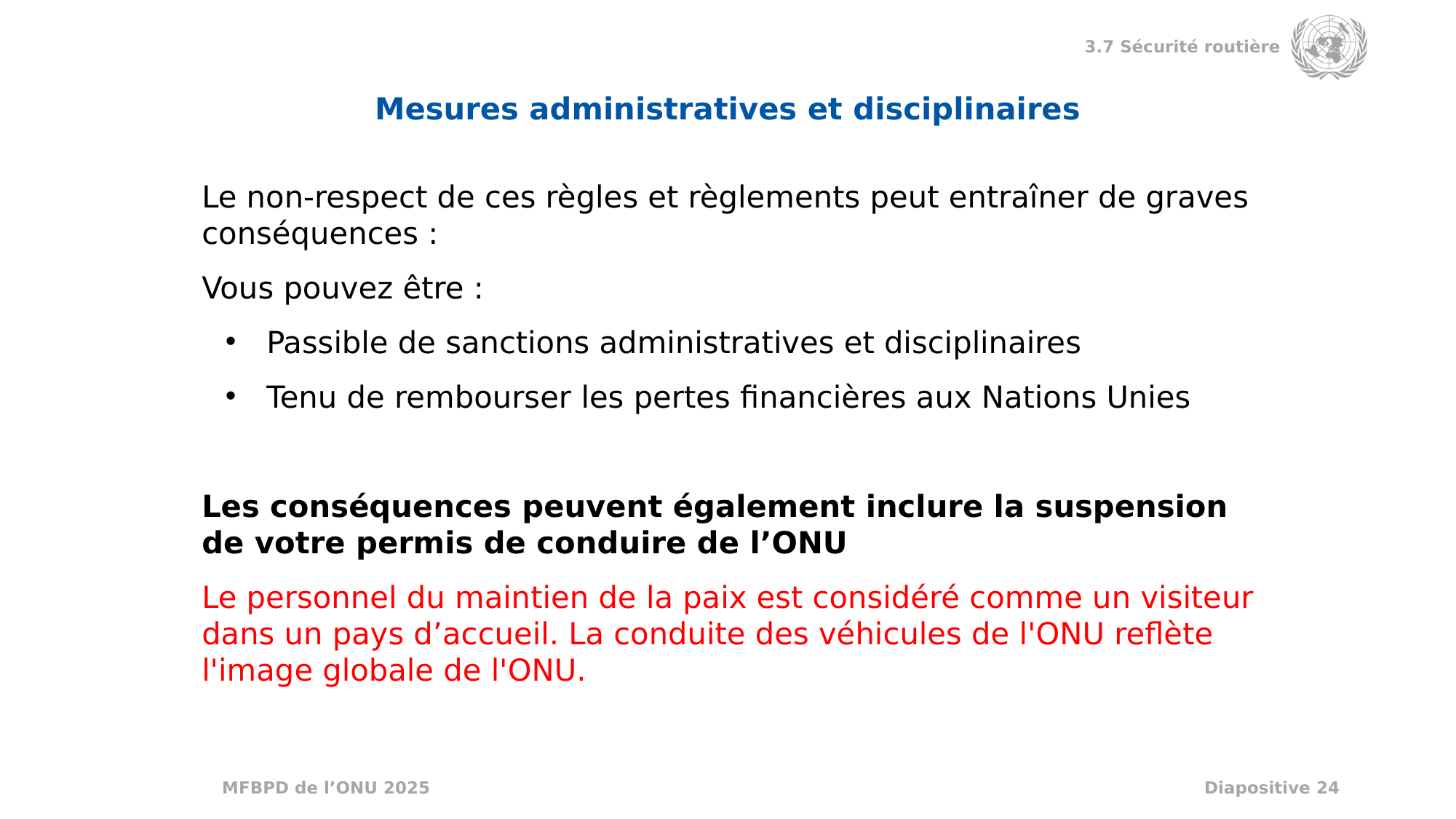

Mesures administratives et disciplinaires
Le non-respect de ces règles et règlements peut entraîner de graves conséquences :
Vous pouvez être :
Passible de sanctions administratives et disciplinaires
Tenu de rembourser les pertes financières aux Nations Unies

Les conséquences peuvent également inclure la suspension de votre permis de conduire de l’ONU
Le personnel du maintien de la paix est considéré comme un visiteur dans un pays d’accueil. La conduite des véhicules de l'ONU reflète l'image globale de l'ONU.